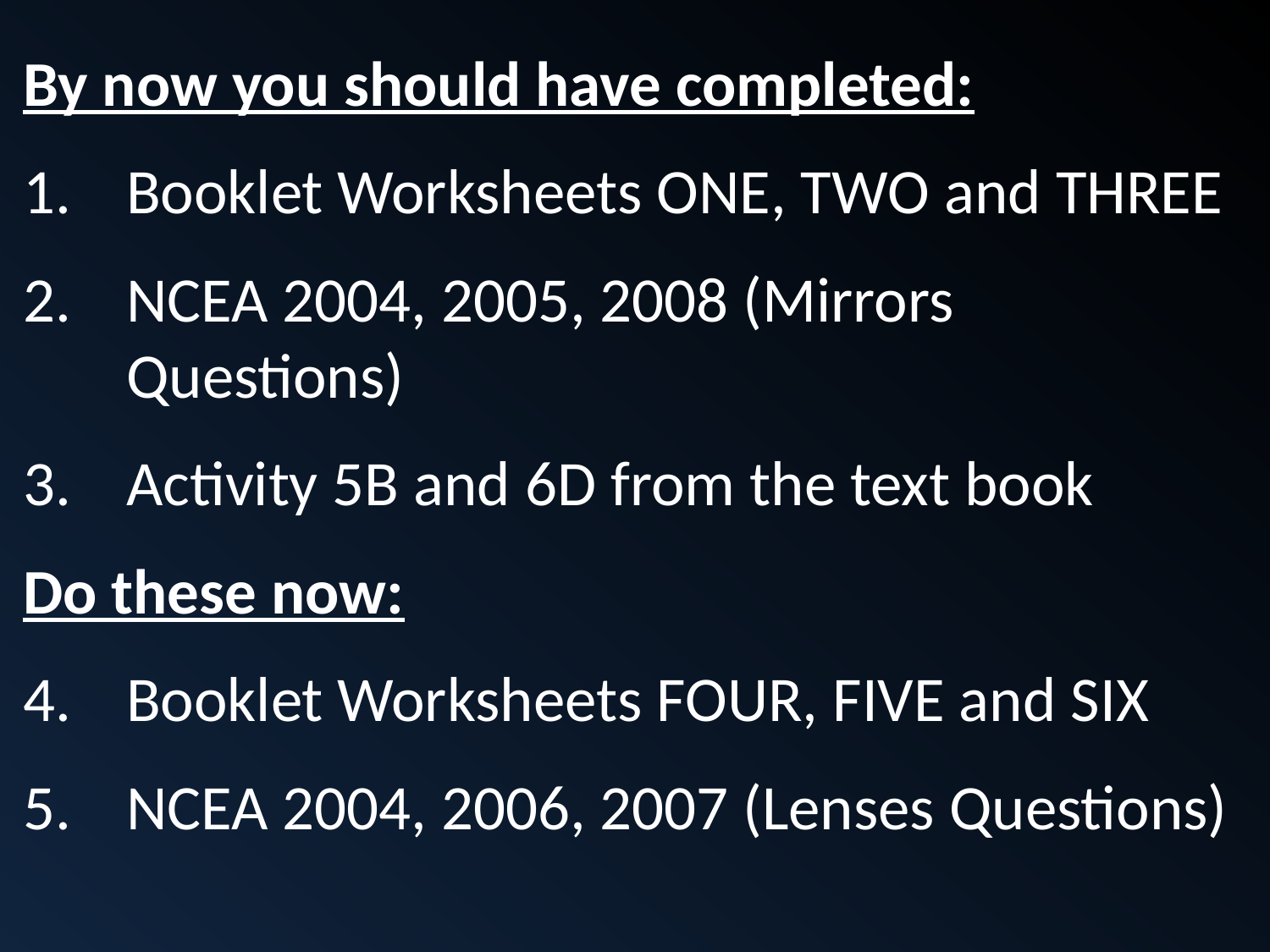

By now you should have completed:
Booklet Worksheets ONE, TWO and THREE
NCEA 2004, 2005, 2008 (Mirrors Questions)
Activity 5B and 6D from the text book
Do these now:
Booklet Worksheets FOUR, FIVE and SIX
NCEA 2004, 2006, 2007 (Lenses Questions)